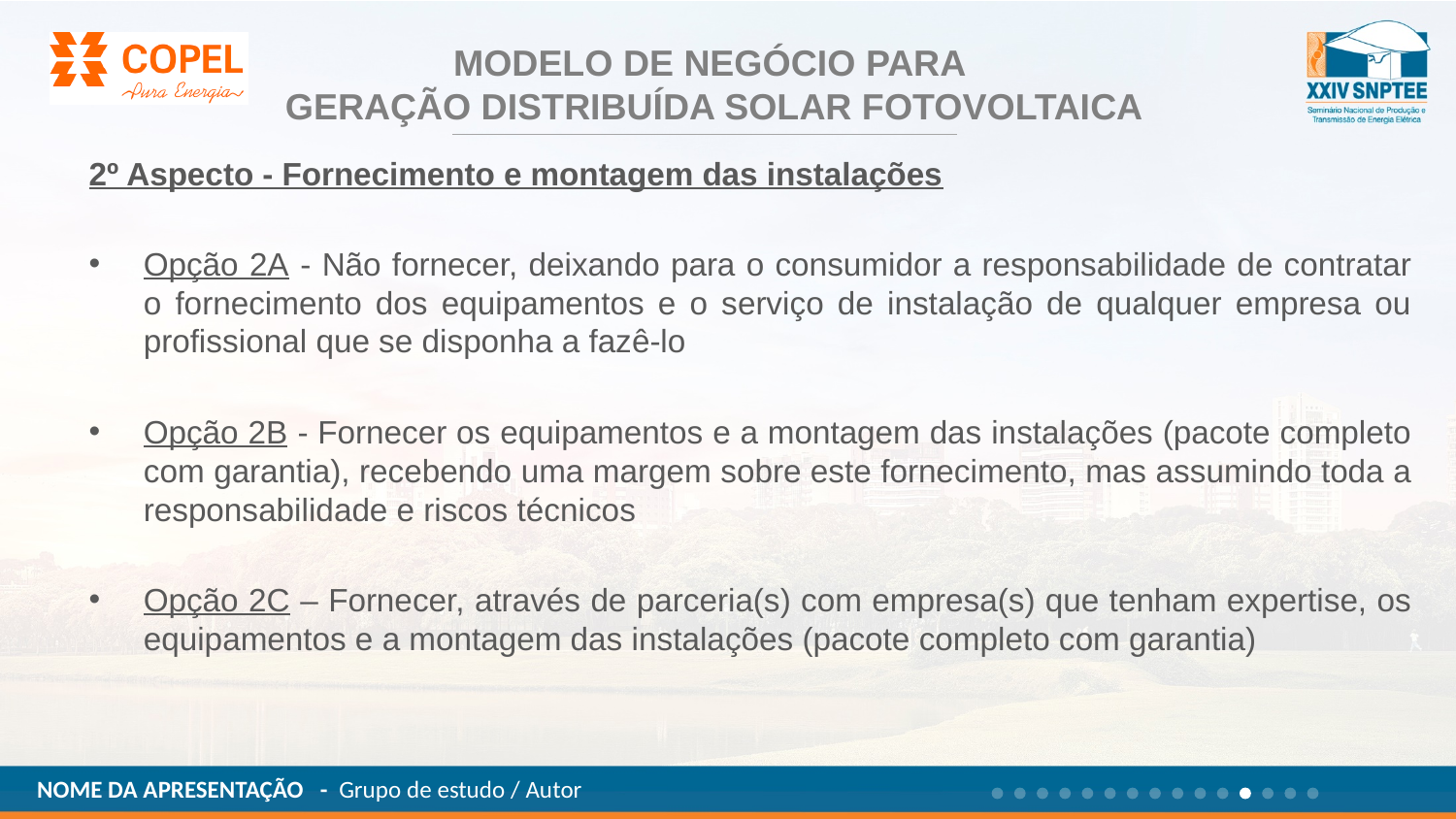

MODELO DE NEGÓCIO PARA
GERAÇÃO DISTRIBUÍDA SOLAR FOTOVOLTAICA
2º Aspecto - Fornecimento e montagem das instalações

Opção 2A - Não fornecer, deixando para o consumidor a responsabilidade de contratar o fornecimento dos equipamentos e o serviço de instalação de qualquer empresa ou profissional que se disponha a fazê-lo

Opção 2B - Fornecer os equipamentos e a montagem das instalações (pacote completo com garantia), recebendo uma margem sobre este fornecimento, mas assumindo toda a responsabilidade e riscos técnicos

Opção 2C – Fornecer, através de parceria(s) com empresa(s) que tenham expertise, os equipamentos e a montagem das instalações (pacote completo com garantia)